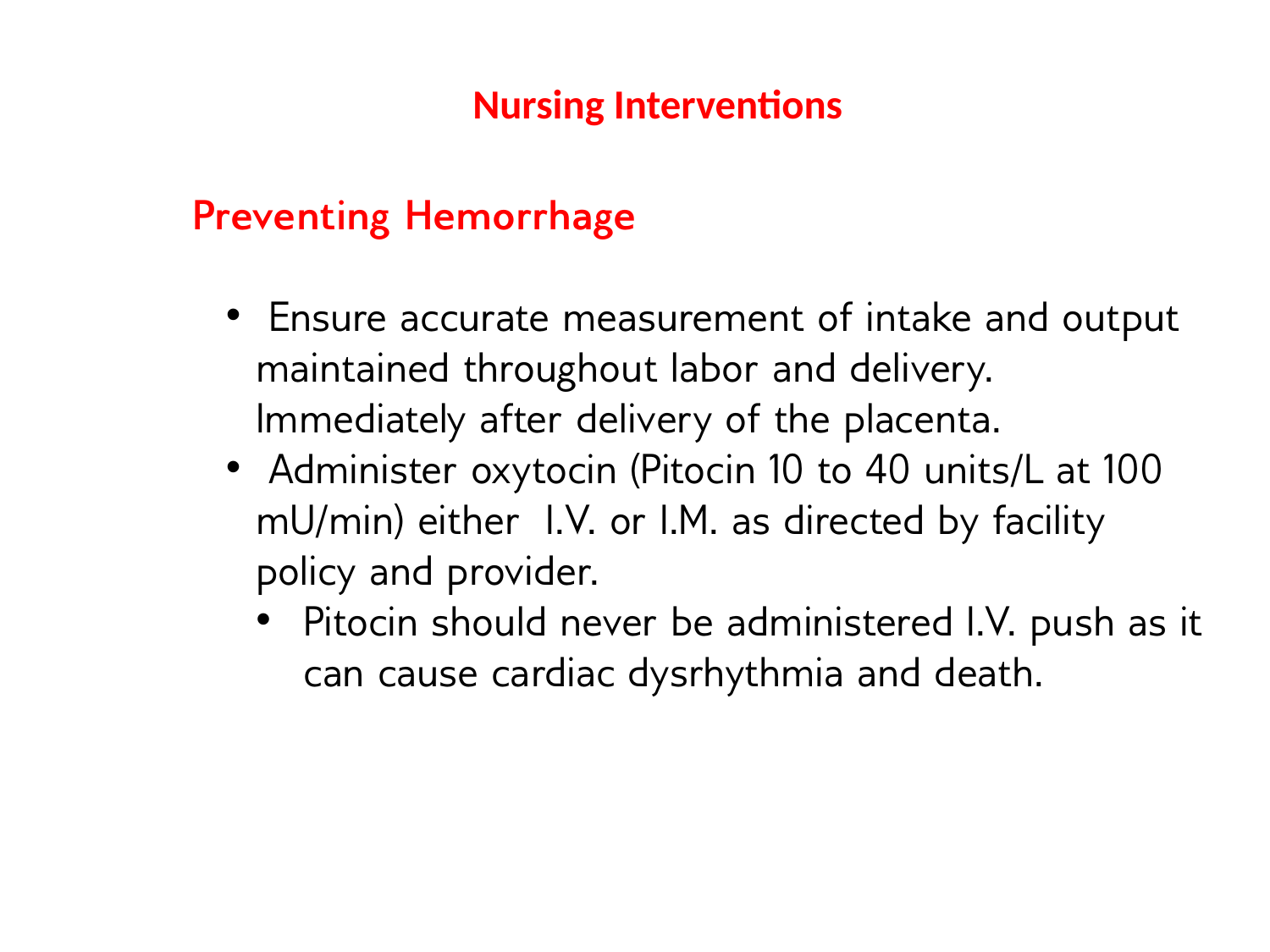

Nursing Interventions

Preventing Hemorrhage

 Ensure accurate measurement of intake and output maintained throughout labor and delivery.
Immediately after delivery of the placenta.
 Administer oxytocin (Pitocin 10 to 40 units/L at 100 mU/min) either  I.V. or I.M. as directed by facility policy and provider.
Pitocin should never be administered I.V. push as it can cause cardiac dysrhythmia and death.